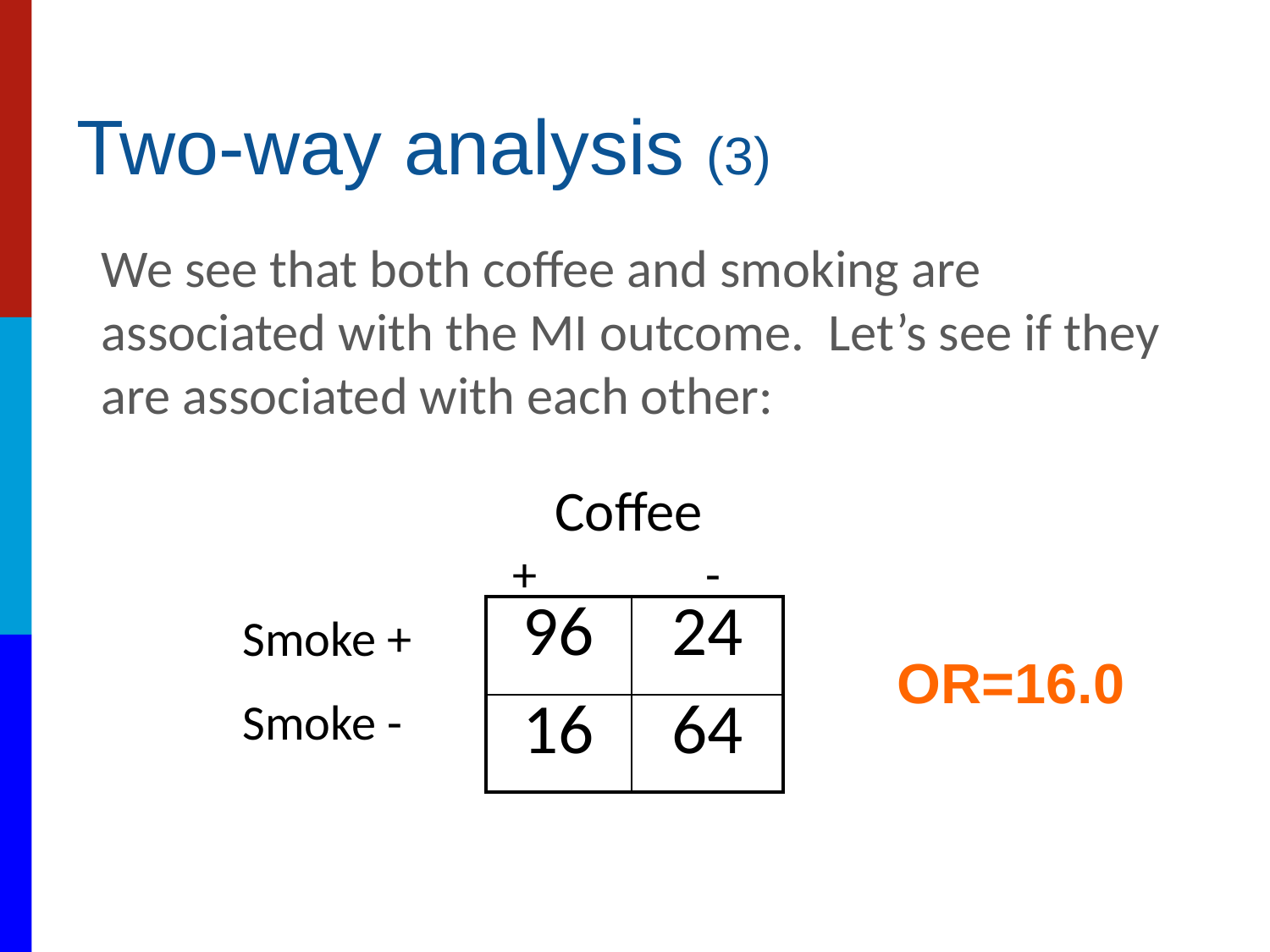

# Two-way analysis (3)

We see that both coffee and smoking are associated with the MI outcome.  Let’s see if they are associated with each other:
    Coffee
+                -
| 96 | 24 |
| --- | --- |
| 16 | 64 |
Smoke +
Smoke -
OR=16.0